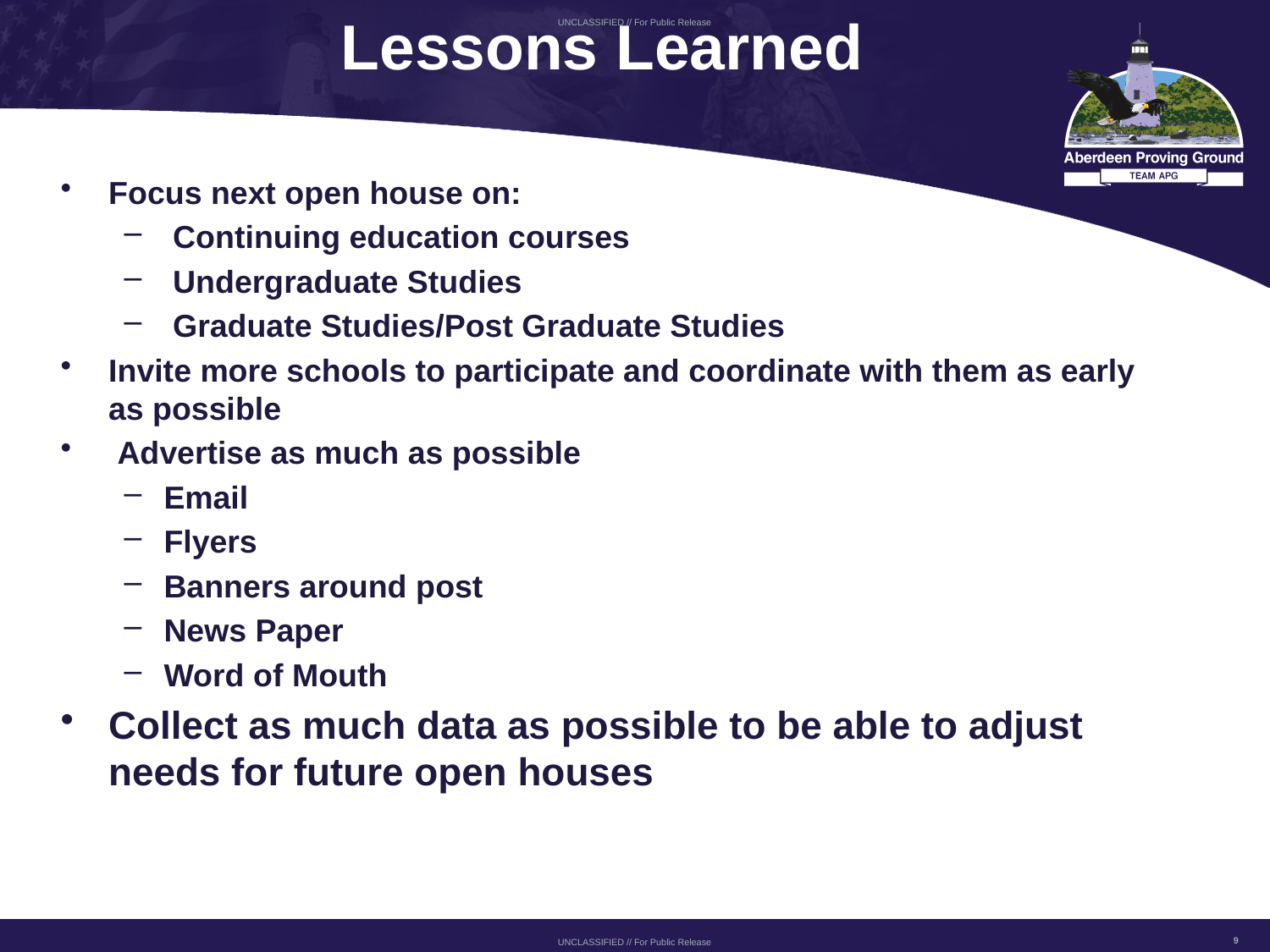

# Lessons Learned
Focus next open house on:
 Continuing education courses
 Undergraduate Studies
 Graduate Studies/Post Graduate Studies
Invite more schools to participate and coordinate with them as early as possible
 Advertise as much as possible
Email
Flyers
Banners around post
News Paper
Word of Mouth
Collect as much data as possible to be able to adjust needs for future open houses